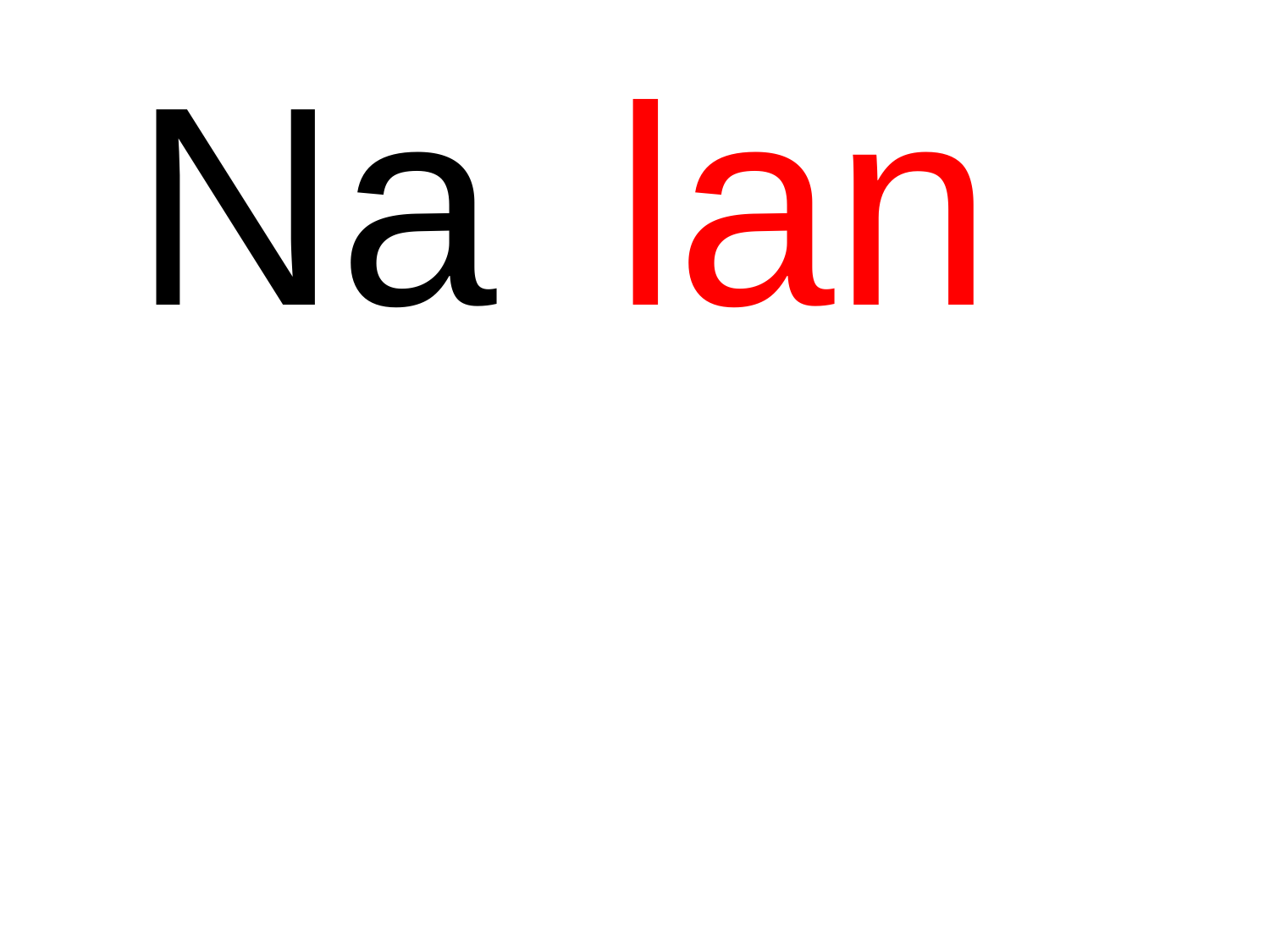

| Na |
| --- |
| lan |
| --- |